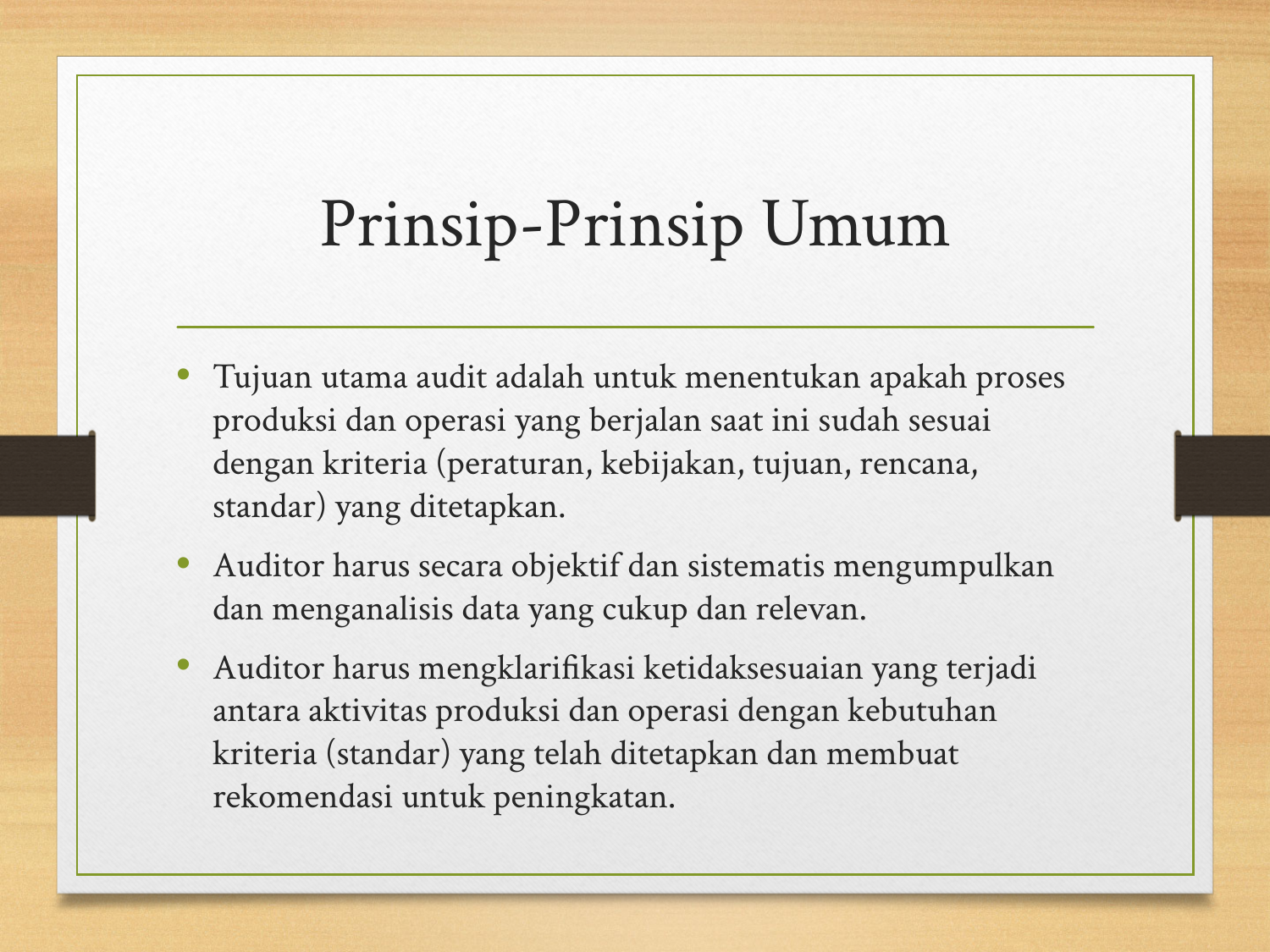

# Prinsip-Prinsip Umum
Tujuan utama audit adalah untuk menentukan apakah proses produksi dan operasi yang berjalan saat ini sudah sesuai dengan kriteria (peraturan, kebijakan, tujuan, rencana, standar) yang ditetapkan.
Auditor harus secara objektif dan sistematis mengumpulkan dan menganalisis data yang cukup dan relevan.
Auditor harus mengklarifikasi ketidaksesuaian yang terjadi antara aktivitas produksi dan operasi dengan kebutuhan kriteria (standar) yang telah ditetapkan dan membuat rekomendasi untuk peningkatan.